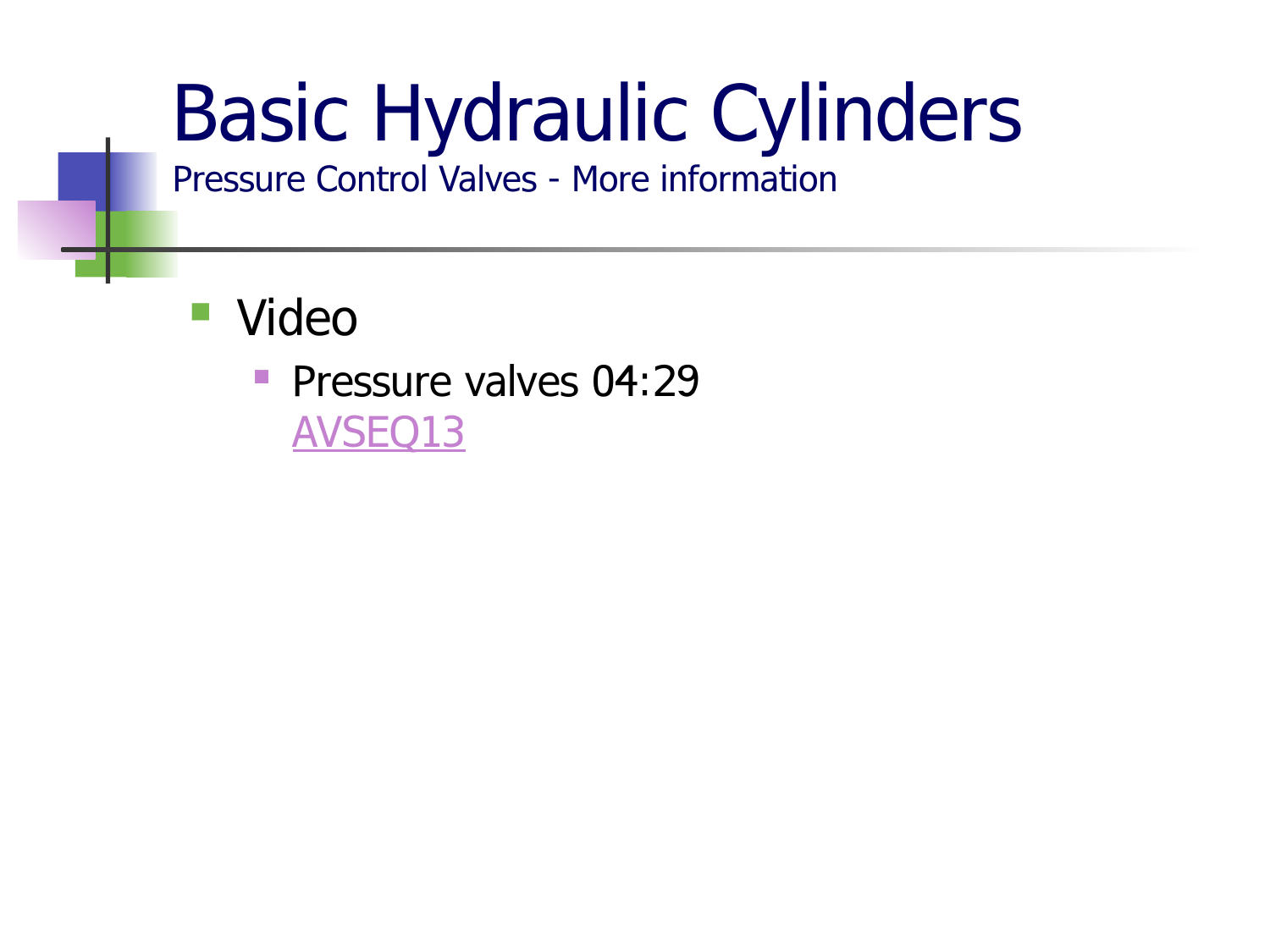

# Basic Hydraulic Cylinders Pressure Control Valves - More information
Video
Pressure valves 04:29
AVSEQ13